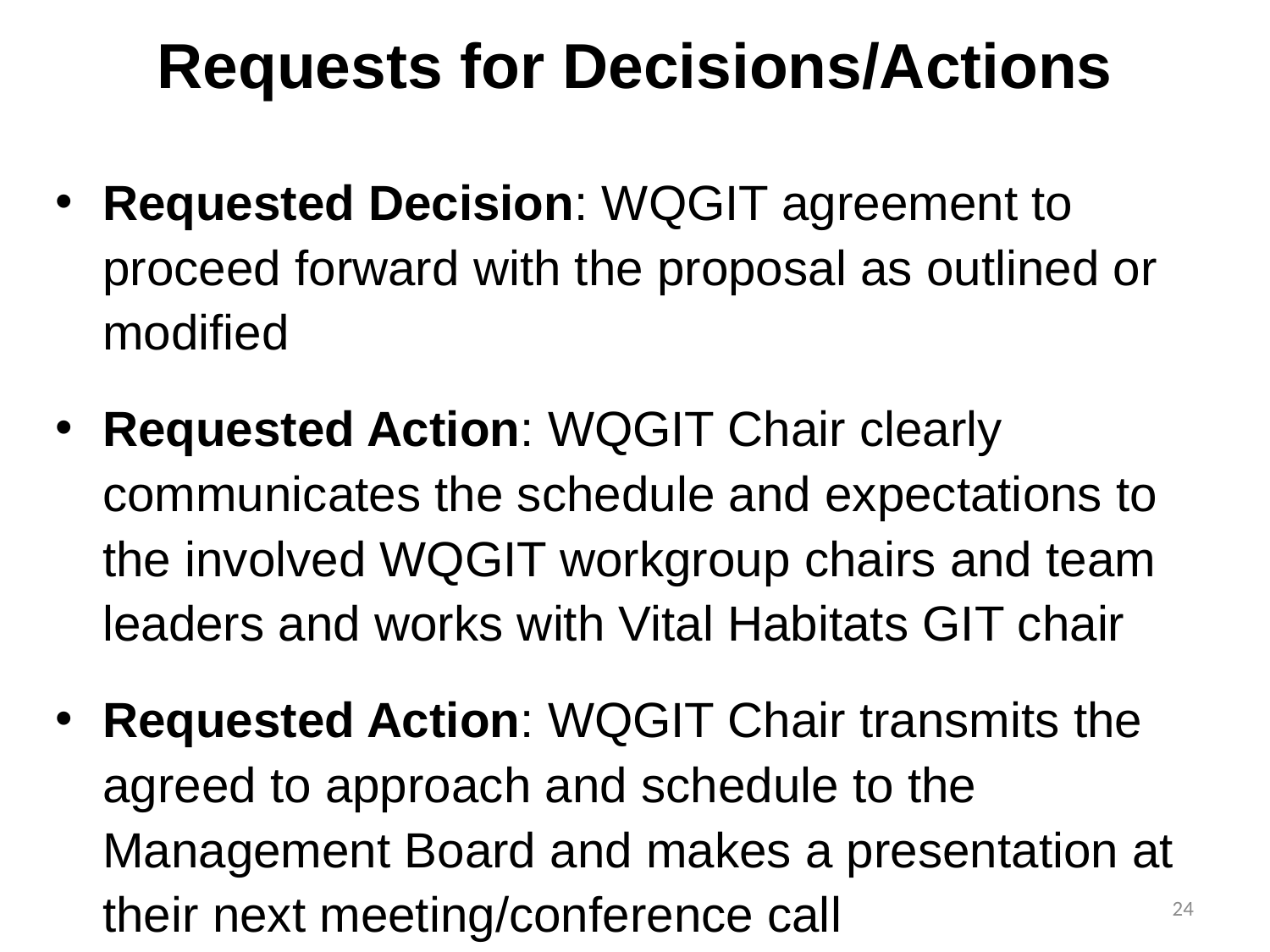

# Requests for Decisions/Actions
Requested Decision: WQGIT agreement to proceed forward with the proposal as outlined or modified
Requested Action: WQGIT Chair clearly communicates the schedule and expectations to the involved WQGIT workgroup chairs and team leaders and works with Vital Habitats GIT chair
Requested Action: WQGIT Chair transmits the agreed to approach and schedule to the Management Board and makes a presentation at their next meeting/conference call

24